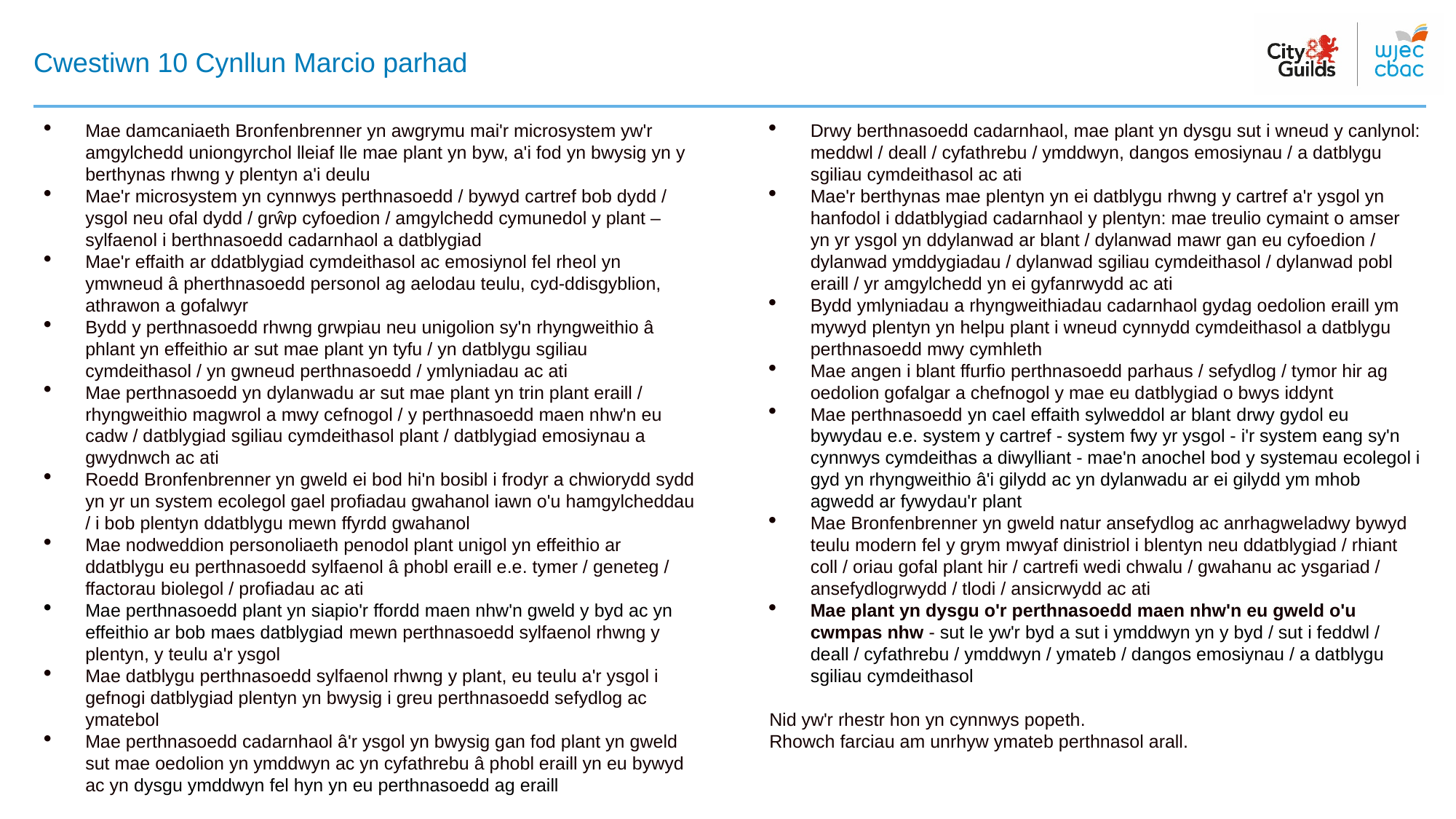

# Cwestiwn 10 Cynllun Marcio parhad
Mae damcaniaeth Bronfenbrenner yn awgrymu mai'r microsystem yw'r amgylchedd uniongyrchol lleiaf lle mae plant yn byw, a'i fod yn bwysig yn y berthynas rhwng y plentyn a'i deulu
Mae'r microsystem yn cynnwys perthnasoedd / bywyd cartref bob dydd / ysgol neu ofal dydd / grŵp cyfoedion / amgylchedd cymunedol y plant – sylfaenol i berthnasoedd cadarnhaol a datblygiad
Mae'r effaith ar ddatblygiad cymdeithasol ac emosiynol fel rheol yn ymwneud â pherthnasoedd personol ag aelodau teulu, cyd-ddisgyblion, athrawon a gofalwyr
Bydd y perthnasoedd rhwng grwpiau neu unigolion sy'n rhyngweithio â phlant yn effeithio ar sut mae plant yn tyfu / yn datblygu sgiliau cymdeithasol / yn gwneud perthnasoedd / ymlyniadau ac ati
Mae perthnasoedd yn dylanwadu ar sut mae plant yn trin plant eraill / rhyngweithio magwrol a mwy cefnogol / y perthnasoedd maen nhw'n eu cadw / datblygiad sgiliau cymdeithasol plant / datblygiad emosiynau a gwydnwch ac ati
Roedd Bronfenbrenner yn gweld ei bod hi'n bosibl i frodyr a chwiorydd sydd yn yr un system ecolegol gael profiadau gwahanol iawn o'u hamgylcheddau / i bob plentyn ddatblygu mewn ffyrdd gwahanol
Mae nodweddion personoliaeth penodol plant unigol yn effeithio ar ddatblygu eu perthnasoedd sylfaenol â phobl eraill e.e. tymer / geneteg / ffactorau biolegol / profiadau ac ati
Mae perthnasoedd plant yn siapio'r ffordd maen nhw'n gweld y byd ac yn effeithio ar bob maes datblygiad mewn perthnasoedd sylfaenol rhwng y plentyn, y teulu a'r ysgol
Mae datblygu perthnasoedd sylfaenol rhwng y plant, eu teulu a'r ysgol i gefnogi datblygiad plentyn yn bwysig i greu perthnasoedd sefydlog ac ymatebol
Mae perthnasoedd cadarnhaol â'r ysgol yn bwysig gan fod plant yn gweld sut mae oedolion yn ymddwyn ac yn cyfathrebu â phobl eraill yn eu bywyd ac yn dysgu ymddwyn fel hyn yn eu perthnasoedd ag eraill

Drwy berthnasoedd cadarnhaol, mae plant yn dysgu sut i wneud y canlynol: meddwl / deall / cyfathrebu / ymddwyn, dangos emosiynau / a datblygu sgiliau cymdeithasol ac ati
Mae'r berthynas mae plentyn yn ei datblygu rhwng y cartref a'r ysgol yn hanfodol i ddatblygiad cadarnhaol y plentyn: mae treulio cymaint o amser yn yr ysgol yn ddylanwad ar blant / dylanwad mawr gan eu cyfoedion / dylanwad ymddygiadau / dylanwad sgiliau cymdeithasol / dylanwad pobl eraill / yr amgylchedd yn ei gyfanrwydd ac ati
Bydd ymlyniadau a rhyngweithiadau cadarnhaol gydag oedolion eraill ym mywyd plentyn yn helpu plant i wneud cynnydd cymdeithasol a datblygu perthnasoedd mwy cymhleth
Mae angen i blant ffurfio perthnasoedd parhaus / sefydlog / tymor hir ag oedolion gofalgar a chefnogol y mae eu datblygiad o bwys iddynt
Mae perthnasoedd yn cael effaith sylweddol ar blant drwy gydol eu bywydau e.e. system y cartref - system fwy yr ysgol - i'r system eang sy'n cynnwys cymdeithas a diwylliant - mae'n anochel bod y systemau ecolegol i gyd yn rhyngweithio â'i gilydd ac yn dylanwadu ar ei gilydd ym mhob agwedd ar fywydau'r plant
Mae Bronfenbrenner yn gweld natur ansefydlog ac anrhagweladwy bywyd teulu modern fel y grym mwyaf dinistriol i blentyn neu ddatblygiad / rhiant coll / oriau gofal plant hir / cartrefi wedi chwalu / gwahanu ac ysgariad / ansefydlogrwydd / tlodi / ansicrwydd ac ati
Mae plant yn dysgu o'r perthnasoedd maen nhw'n eu gweld o'u cwmpas nhw - sut le yw'r byd a sut i ymddwyn yn y byd / sut i feddwl / deall / cyfathrebu / ymddwyn / ymateb / dangos emosiynau / a datblygu sgiliau cymdeithasol

Nid yw'r rhestr hon yn cynnwys popeth.
Rhowch farciau am unrhyw ymateb perthnasol arall.